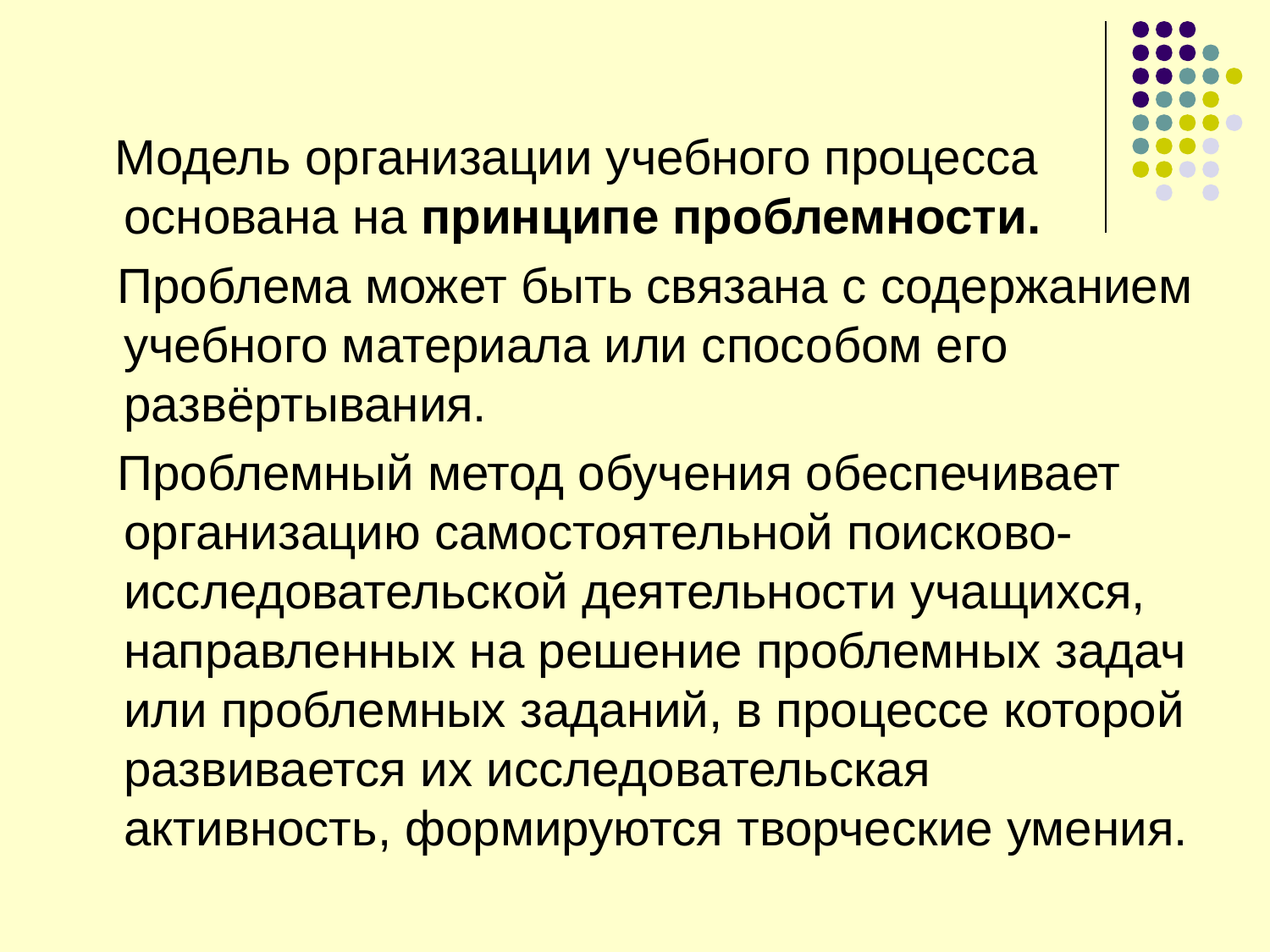

Модель организации учебного процесса основана на принципе проблемности.
   Проблема может быть связана с содержанием учебного материала или способом его развёртывания.
   Проблемный метод обучения обеспечивает организацию самостоятельной поисково-исследовательской деятельности учащихся, направленных на решение проблемных задач или проблемных заданий, в процессе которой развивается их исследовательская активность, формируются творческие умения.